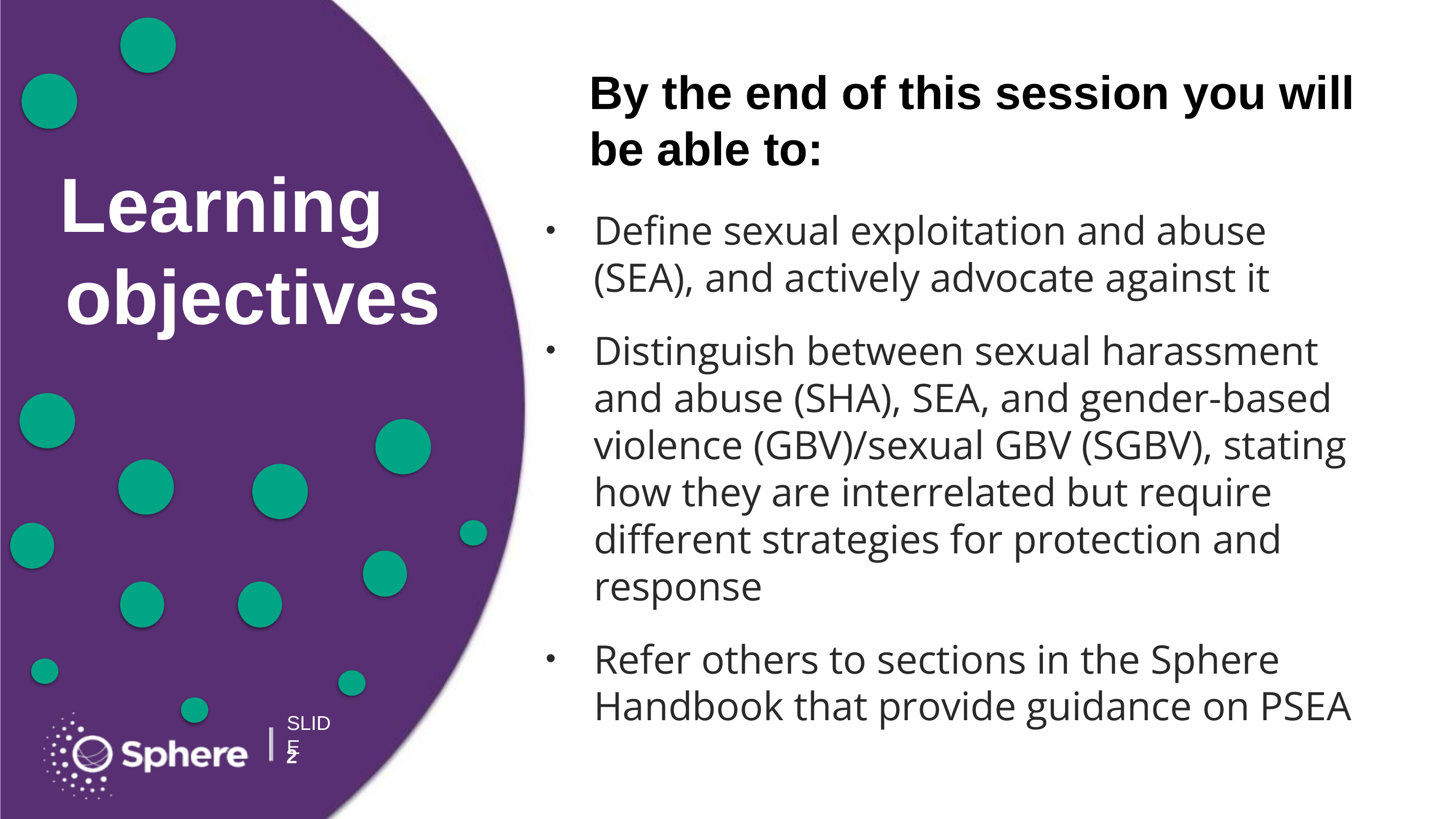

By the end of this session you will be able to:
Define sexual exploitation and abuse (SEA), and actively advocate against it
Distinguish between sexual harassment and abuse (SHA), SEA, and gender-based violence (GBV)/sexual GBV (SGBV), stating how they are interrelated but require different strategies for protection and response
Refer others to sections in the Sphere Handbook that provide guidance on PSEA
2